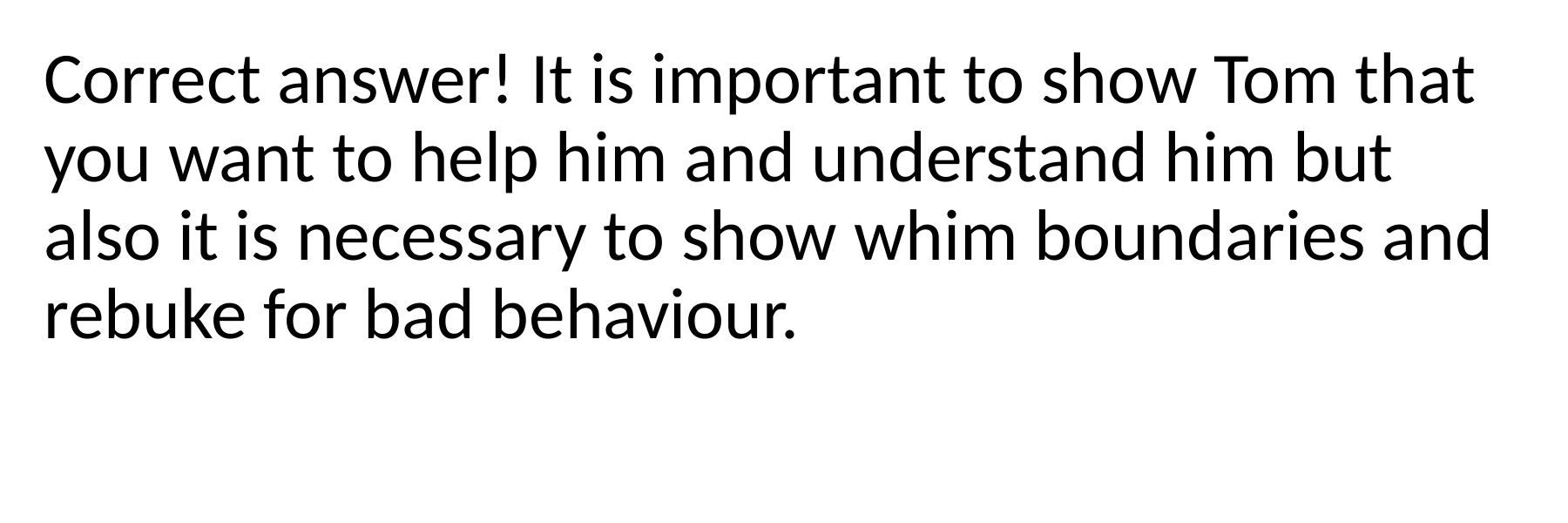

Correct answer! It is important to show Tom that you want to help him and understand him but also it is necessary to show whim boundaries and rebuke for bad behaviour.